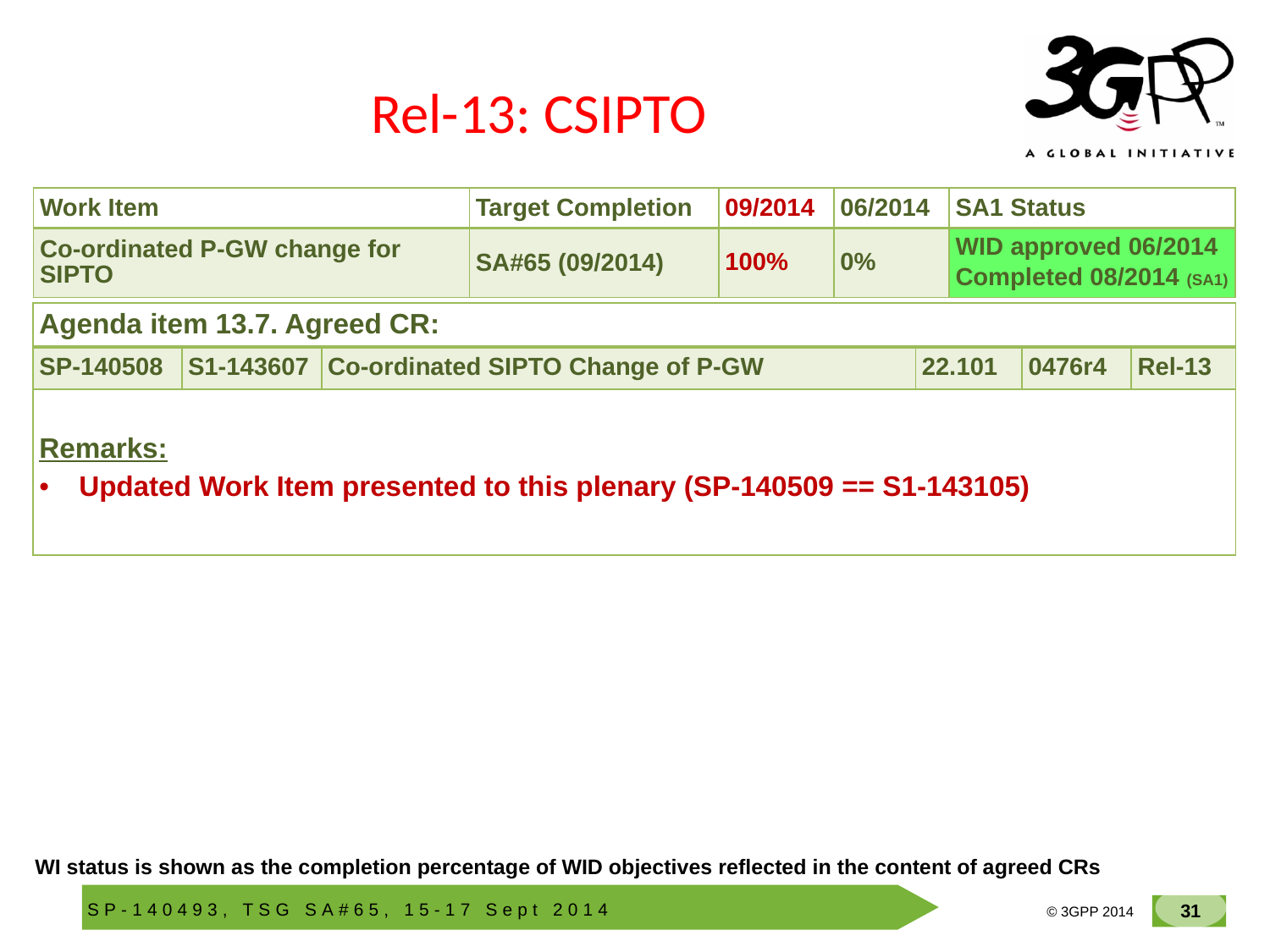

# Rel-13: CSIPTO
| Work Item | Target Completion | 09/2014 | 06/2014 | SA1 Status |
| --- | --- | --- | --- | --- |
| Co-ordinated P-GW change for SIPTO | SA#65 (09/2014) | 100% | 0% | WID approved 06/2014 Completed 08/2014 (SA1) |
| Agenda item 13.7. Agreed CR: |  |  |  |  |  |
| --- | --- | --- | --- | --- | --- |
| SP-140508 | S1-143607 | Co-ordinated SIPTO Change of P-GW | 22.101 | 0476r4 | Rel-13 |
| Remarks: Updated Work Item presented to this plenary (SP-140509 == S1-143105) |  |  |  |  |  |
WI status is shown as the completion percentage of WID objectives reflected in the content of agreed CRs